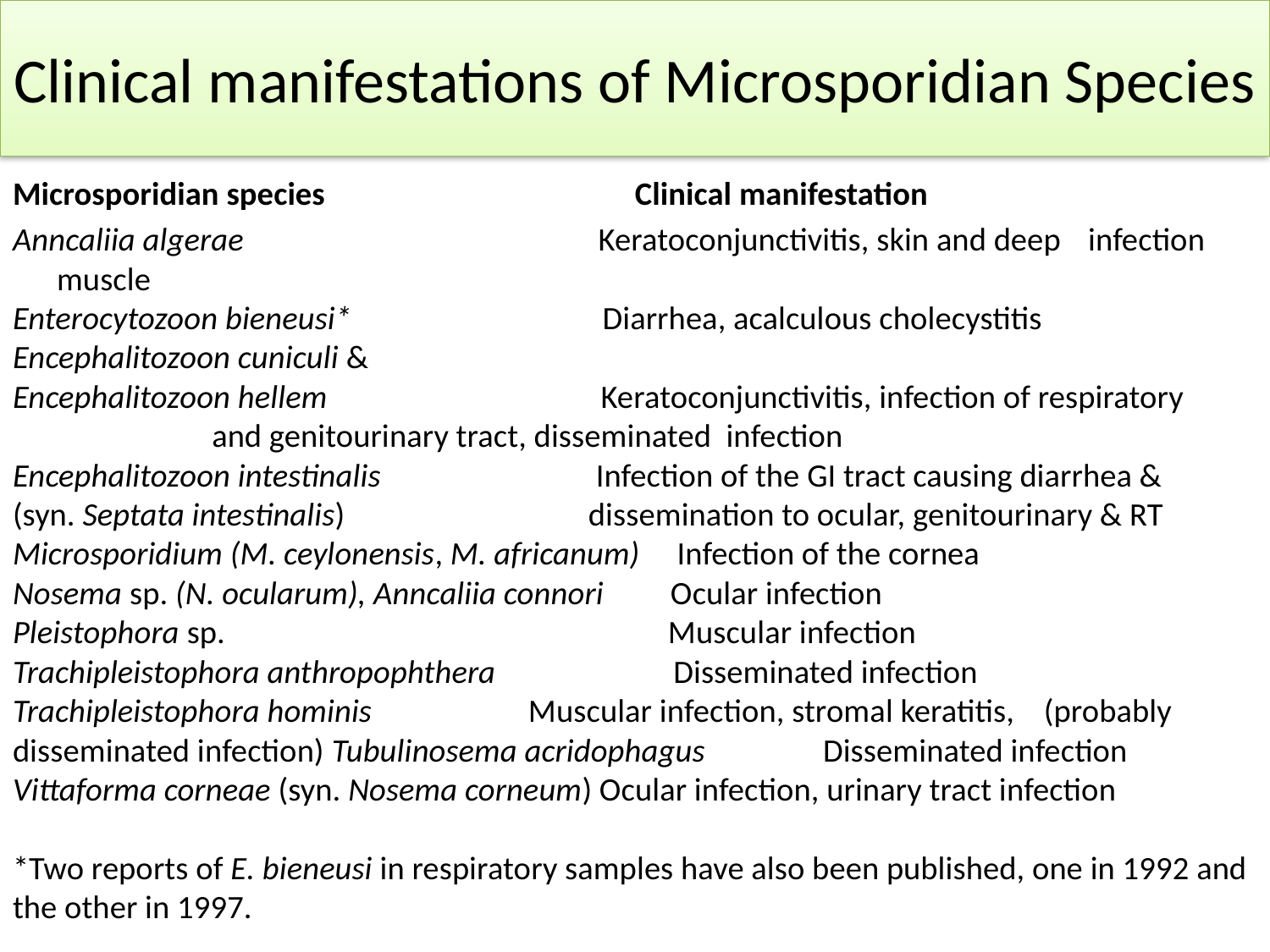

# Clinical manifestations of Microsporidian Species
Microsporidian species                                          Clinical manifestation
Anncaliia algerae                                                Keratoconjunctivitis, skin and deep 							infection muscle
Enterocytozoon bieneusi*                                  Diarrhea, acalculous cholecystitis Encephalitozoon cuniculi &
Encephalitozoon hellem                                     Keratoconjunctivitis, infection of respiratory 				                 and genitourinary tract, disseminated  infection
Encephalitozoon intestinalis                             Infection of the GI tract causing diarrhea &
(syn. Septata intestinalis)                                 dissemination to ocular, genitourinary & RT
Microsporidium (M. ceylonensis, M. africanum)     Infection of the cornea
Nosema sp. (N. ocularum), Anncaliia connori         Ocular infection
Pleistophora sp.                                                            Muscular infection
Trachipleistophora anthropophthera                        Disseminated infection                  Trachipleistophora hominis                  	Muscular infection, stromal keratitis,  					(probably disseminated infection) Tubulinosema acridophagus 			Disseminated infection
Vittaforma corneae (syn. Nosema corneum) Ocular infection, urinary tract infection

*Two reports of E. bieneusi in respiratory samples have also been published, one in 1992 and the other in 1997.